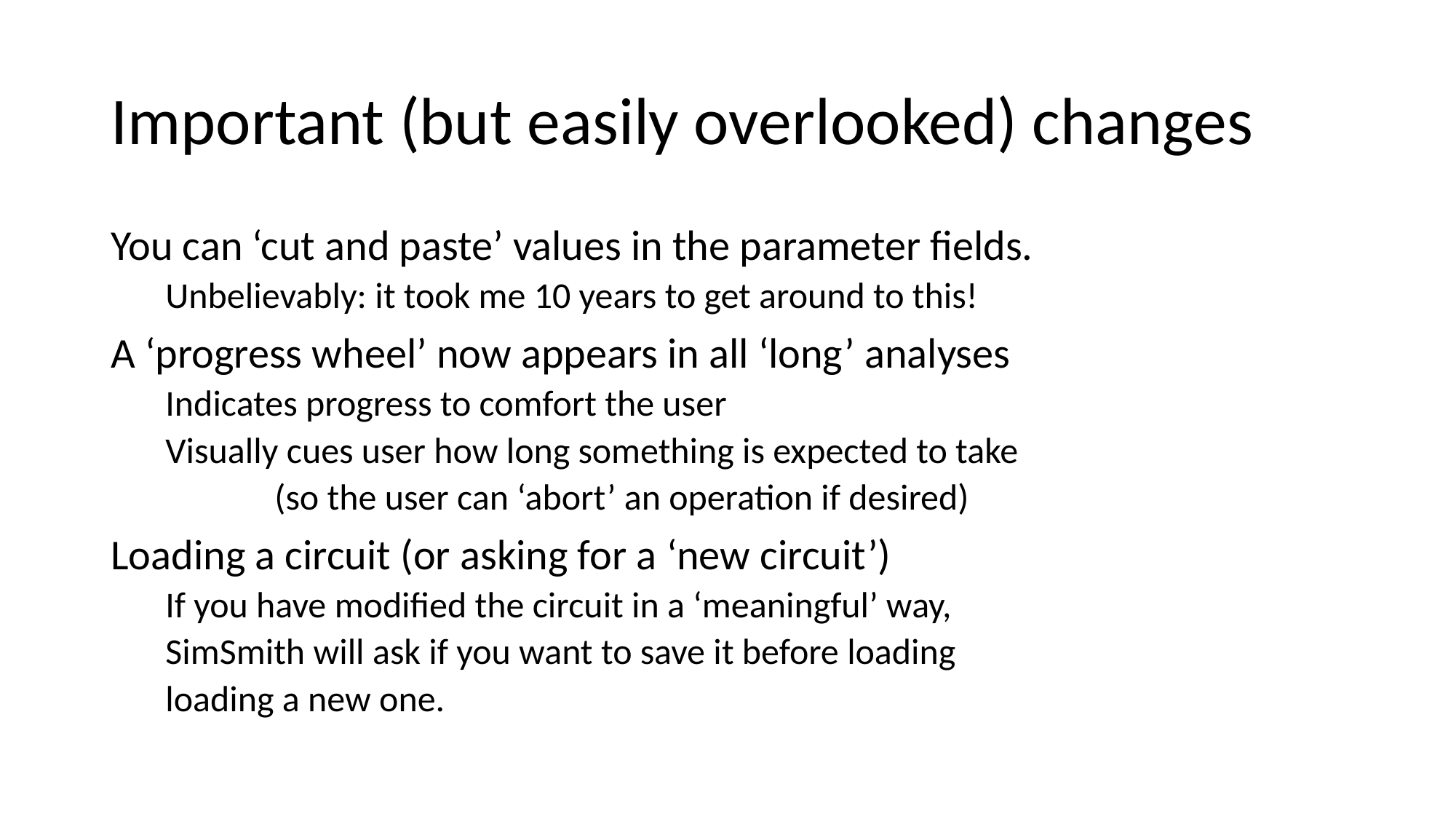

# Important (but easily overlooked) changes
You can ‘cut and paste’ values in the parameter fields.
Unbelievably: it took me 10 years to get around to this!
A ‘progress wheel’ now appears in all ‘long’ analyses
Indicates progress to comfort the user
Visually cues user how long something is expected to take
	(so the user can ‘abort’ an operation if desired)
Loading a circuit (or asking for a ‘new circuit’)
If you have modified the circuit in a ‘meaningful’ way,
SimSmith will ask if you want to save it before loading
loading a new one.